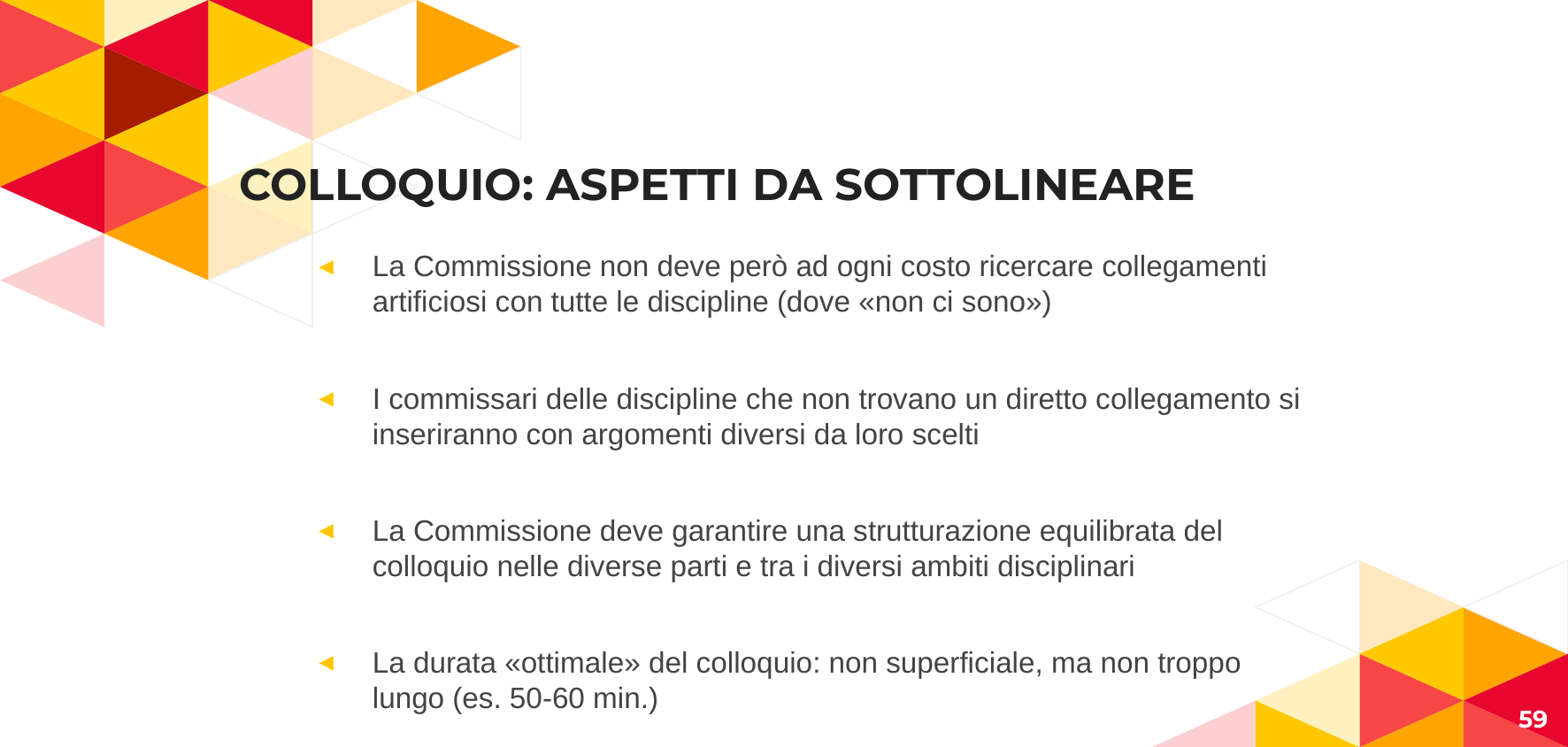

# COLLOQUIO: ASPETTI DA SOTTOLINEARE
La Commissione non deve però ad ogni costo ricercare collegamenti artificiosi con tutte le discipline (dove «non ci sono»)

I commissari delle discipline che non trovano un diretto collegamento si inseriranno con argomenti diversi da loro scelti

La Commissione deve garantire una strutturazione equilibrata del colloquio nelle diverse parti e tra i diversi ambiti disciplinari

La durata «ottimale» del colloquio: non superficiale, ma non troppo lungo (es. 50-60 min.)

59